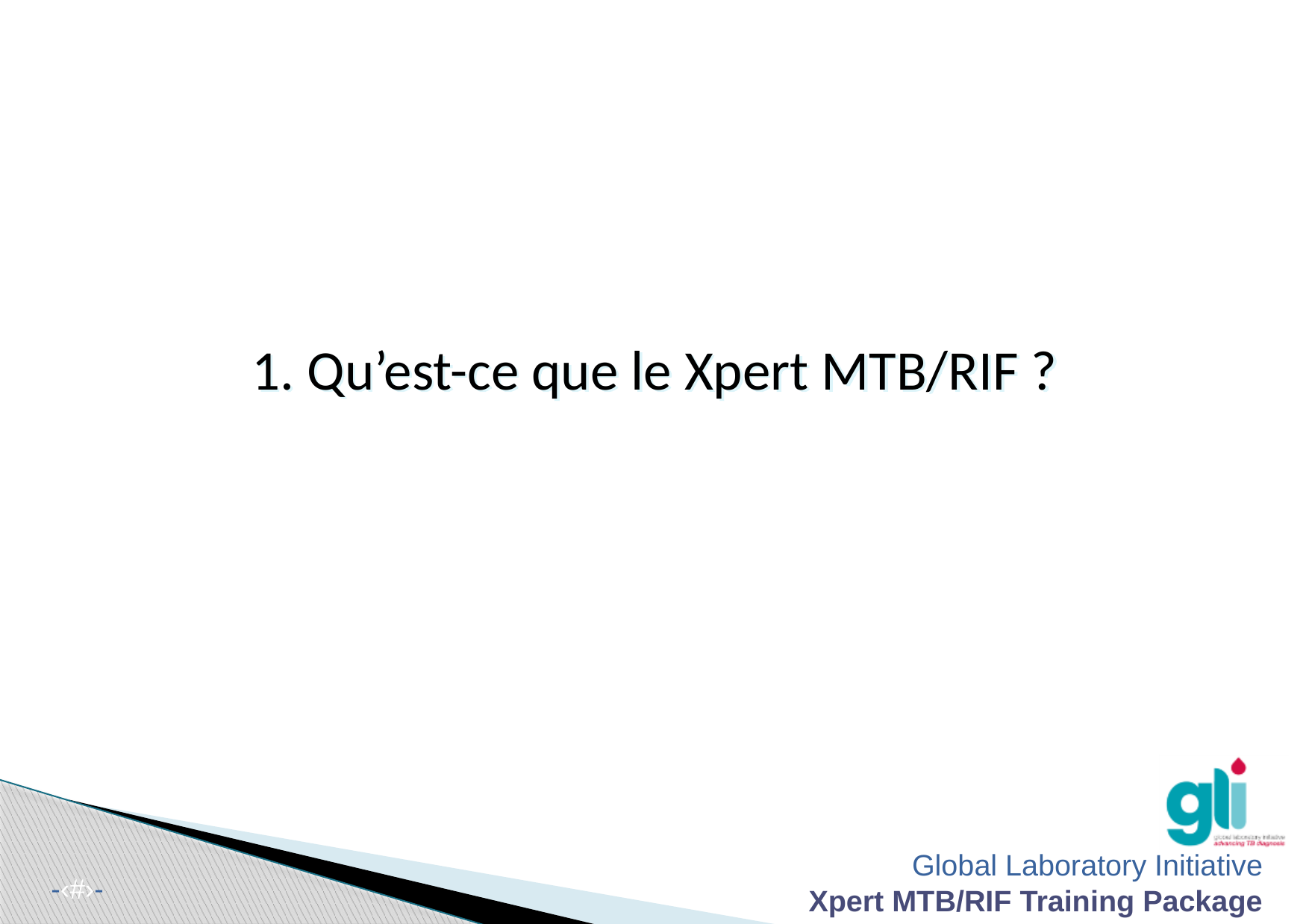

1. Qu’est-ce que le Xpert MTB/RIF ?